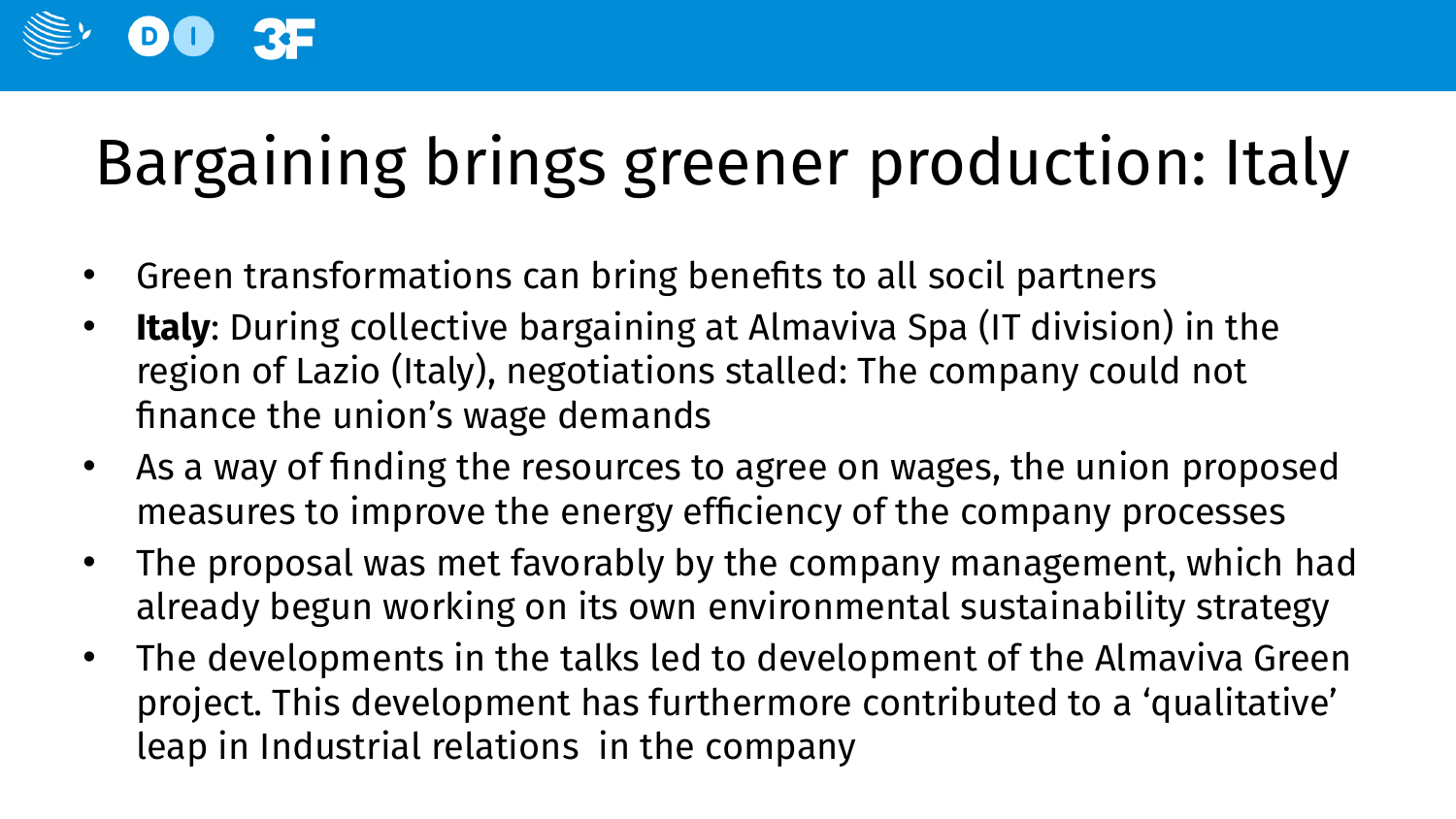

# Bargaining brings greener production: Italy
Green transformations can bring benefits to all socil partners
Italy: During collective bargaining at Almaviva Spa (IT division) in the region of Lazio (Italy), negotiations stalled: The company could not finance the union’s wage demands
As a way of finding the resources to agree on wages, the union proposed measures to improve the energy efficiency of the company processes
The proposal was met favorably by the company management, which had already begun working on its own environmental sustainability strategy
The developments in the talks led to development of the Almaviva Green project. This development has furthermore contributed to a ‘qualitative’ leap in Industrial relations  in the company